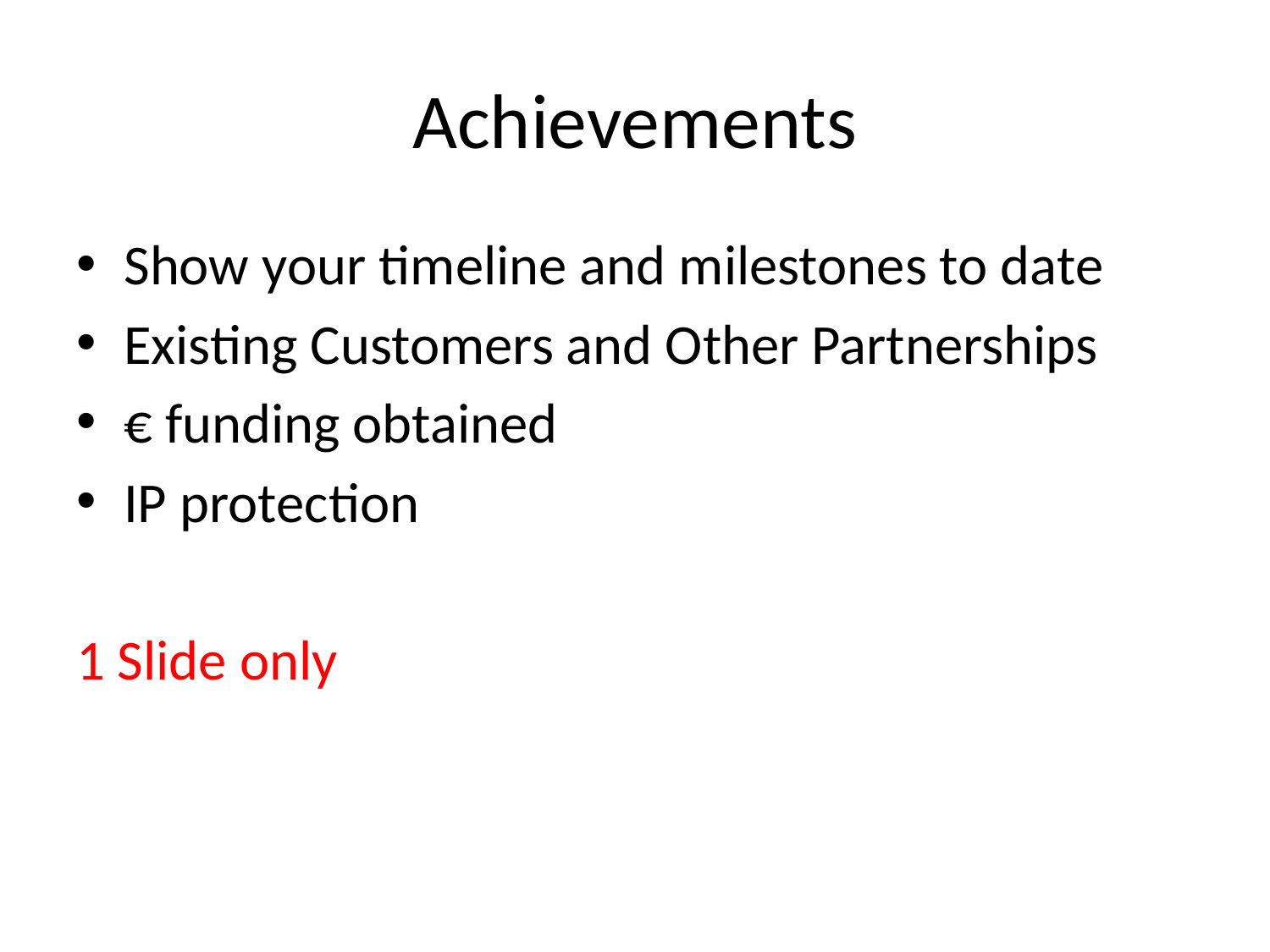

# Achievements
Show your timeline and milestones to date
Existing Customers and Other Partnerships
€ funding obtained
IP protection

1 Slide only